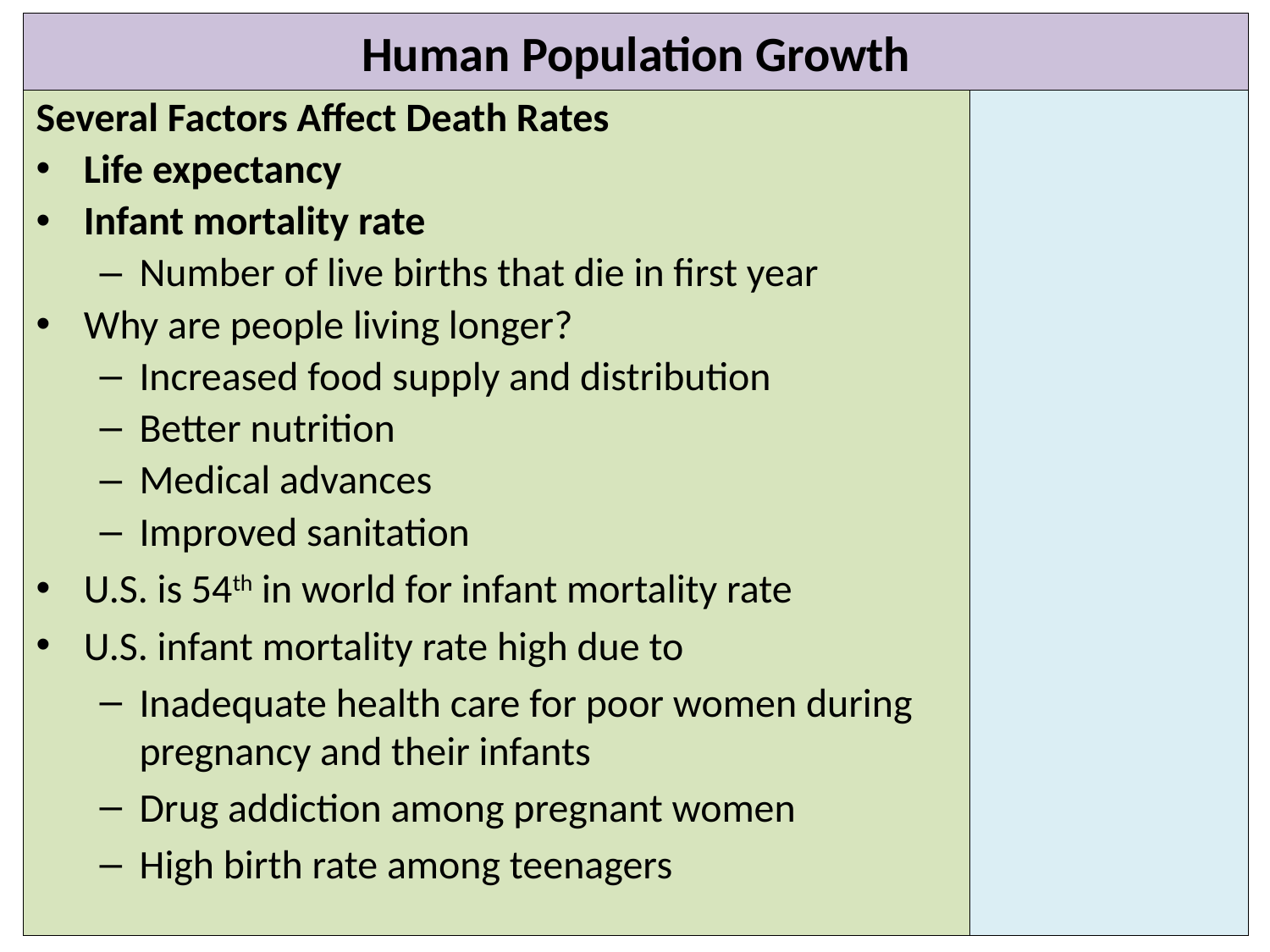

Invasive Lionfish
# Human Population Growth
Several Factors Affect Death Rates
Life expectancy
Infant mortality rate
Number of live births that die in first year
Why are people living longer?
Increased food supply and distribution
Better nutrition
Medical advances
Improved sanitation
U.S. is 54th in world for infant mortality rate
U.S. infant mortality rate high due to
Inadequate health care for poor women during pregnancy and their infants
Drug addiction among pregnant women
High birth rate among teenagers